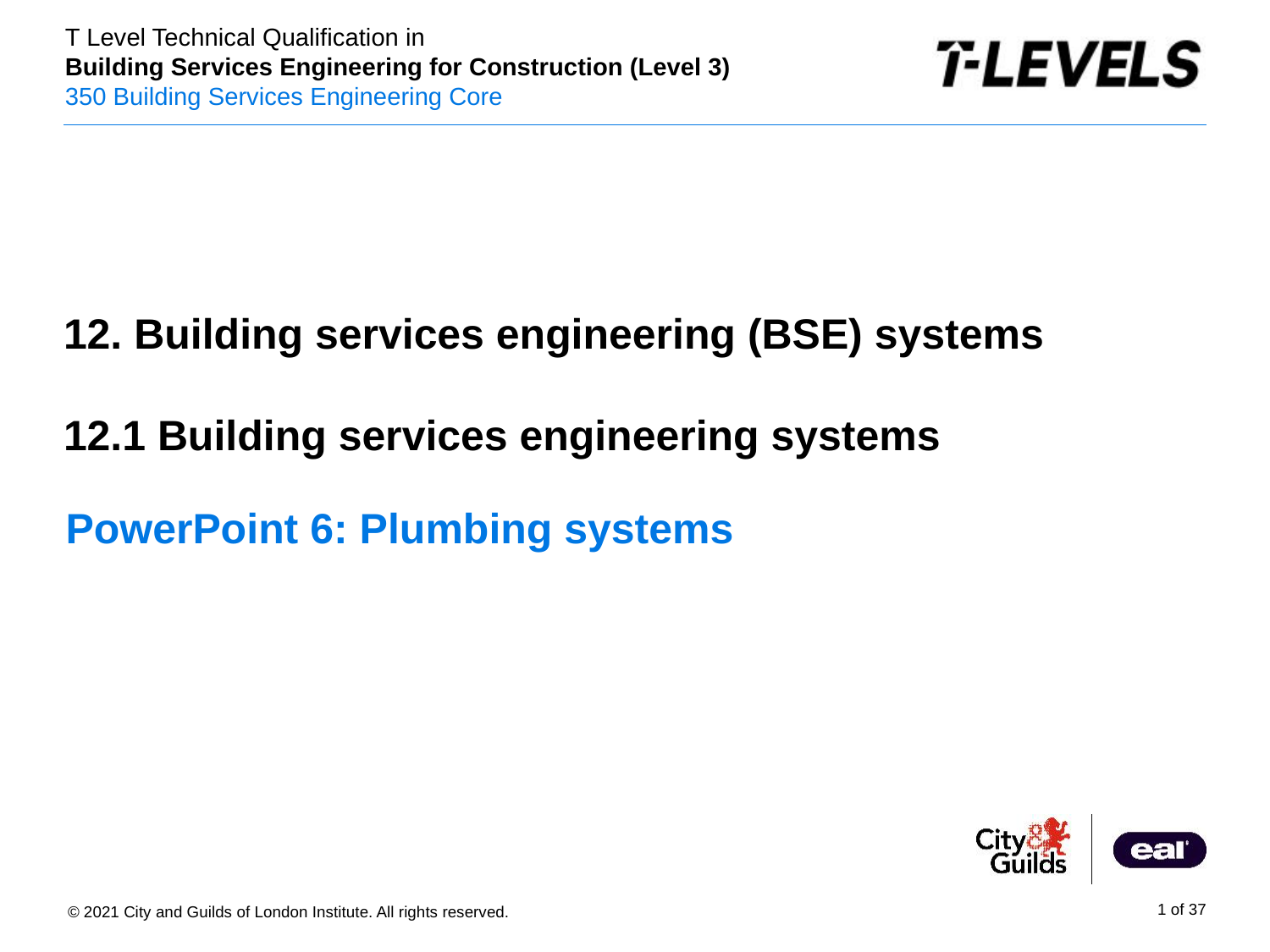

PowerPoint presentation
12. Building services engineering (BSE) systems

12.1 Building services engineering systems
# PowerPoint 6: Plumbing systems